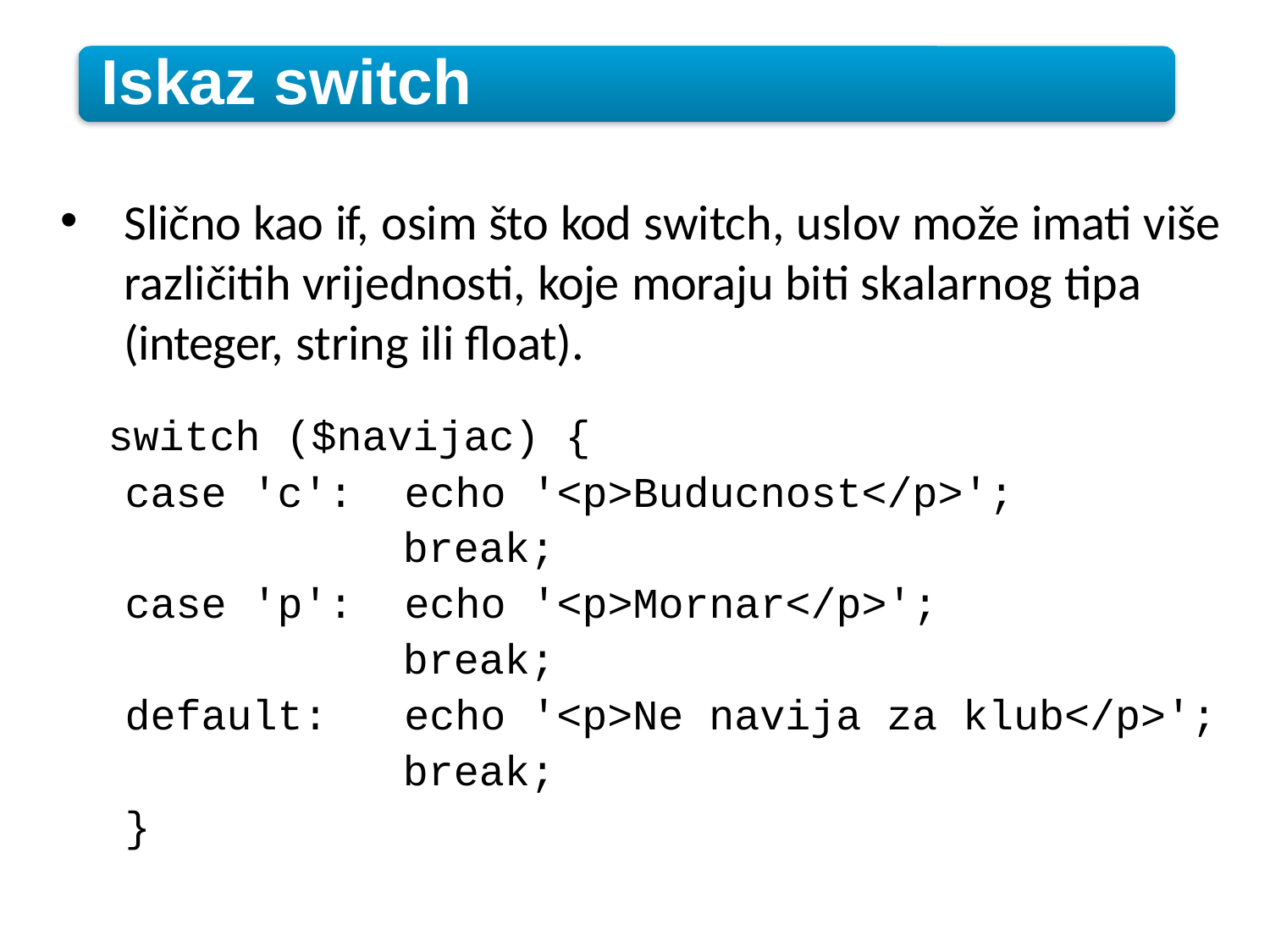

Iskaz switch
Slično kao if, osim što kod switch, uslov može imati više različitih vrijednosti, koje moraju biti skalarnog tipa (integer, string ili float).
switch ($navijac) {
case 'c': echo '<p>Buducnost</p>';
break;
case 'p': echo '<p>Mornar</p>';
break;
default: echo '<p>Ne navija za klub</p>';
break;
}
2